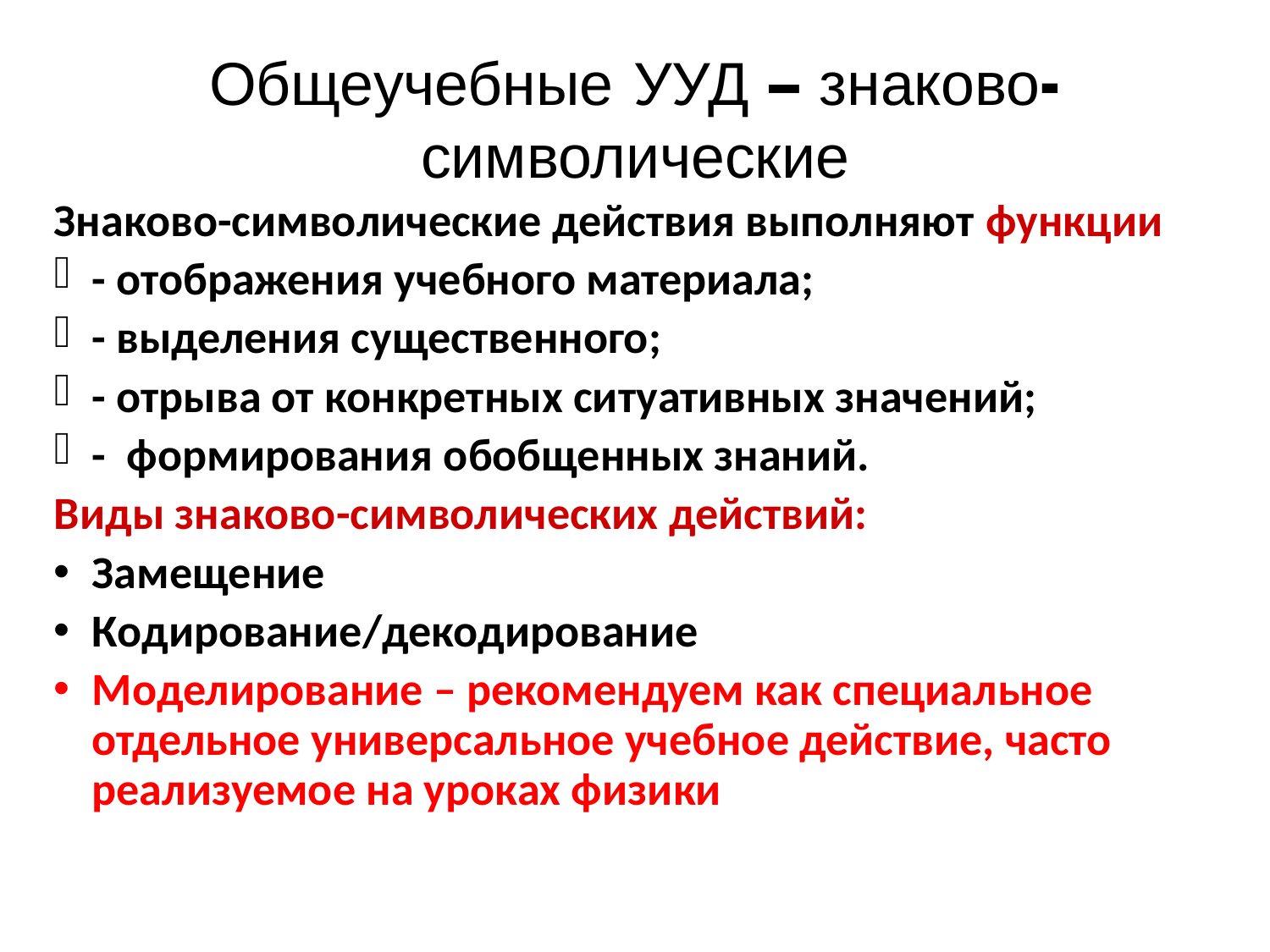

# Общеучебные УУД – знаково-символические
Знаково-символические действия выполняют функции
- отображения учебного материала;
- выделения существенного;
- отрыва от конкретных ситуативных значений;
-  формирования обобщенных знаний.
Виды знаково-символических действий:
Замещение
Кодирование/декодирование
Моделирование – рекомендуем как специальное отдельное универсальное учебное действие, часто реализуемое на уроках физики